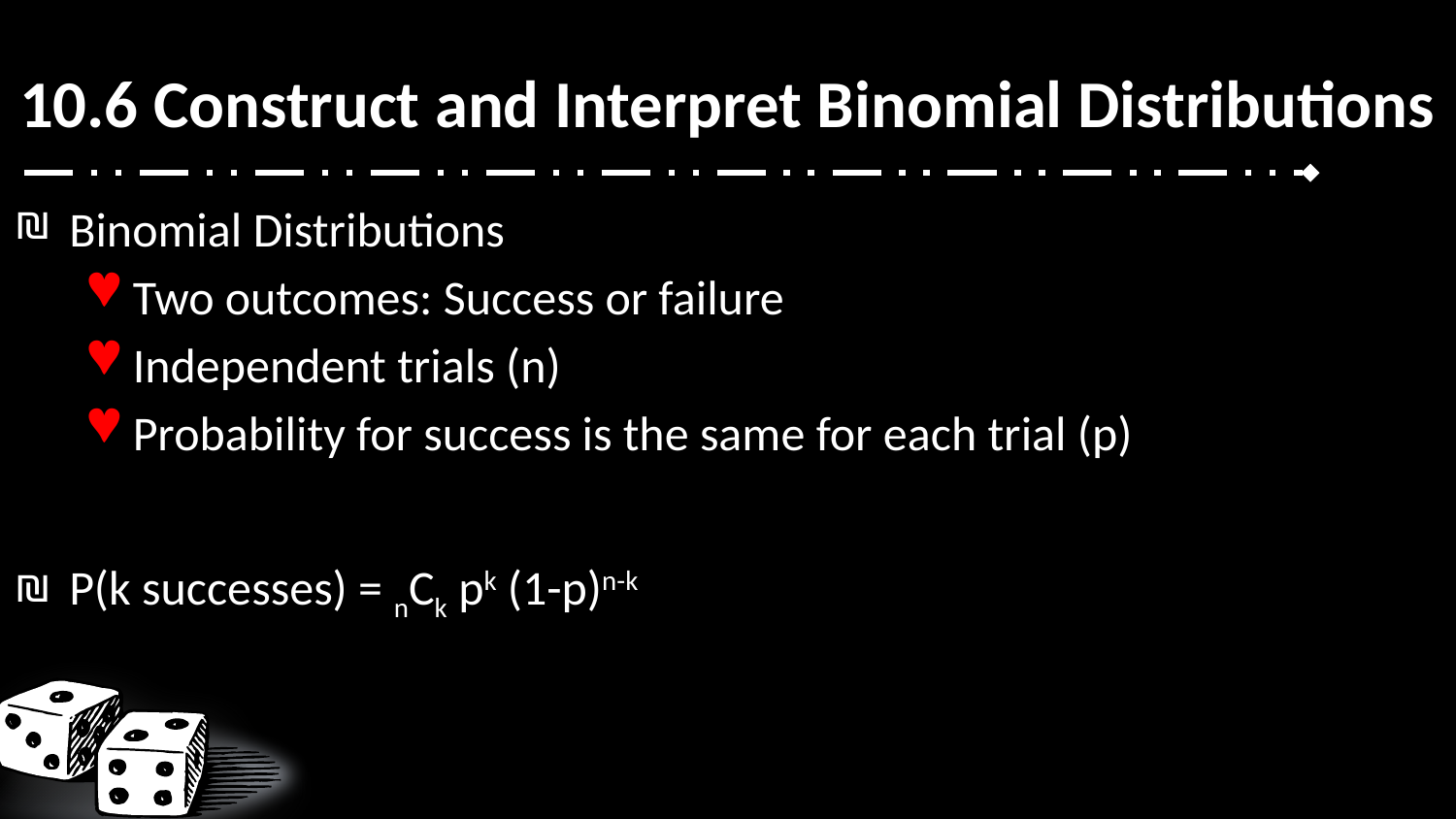

# 10.6 Construct and Interpret Binomial Distributions
Binomial Distributions
Two outcomes: Success or failure
Independent trials (n)
Probability for success is the same for each trial (p)

P(k successes) = nCk pk (1-p)n-k